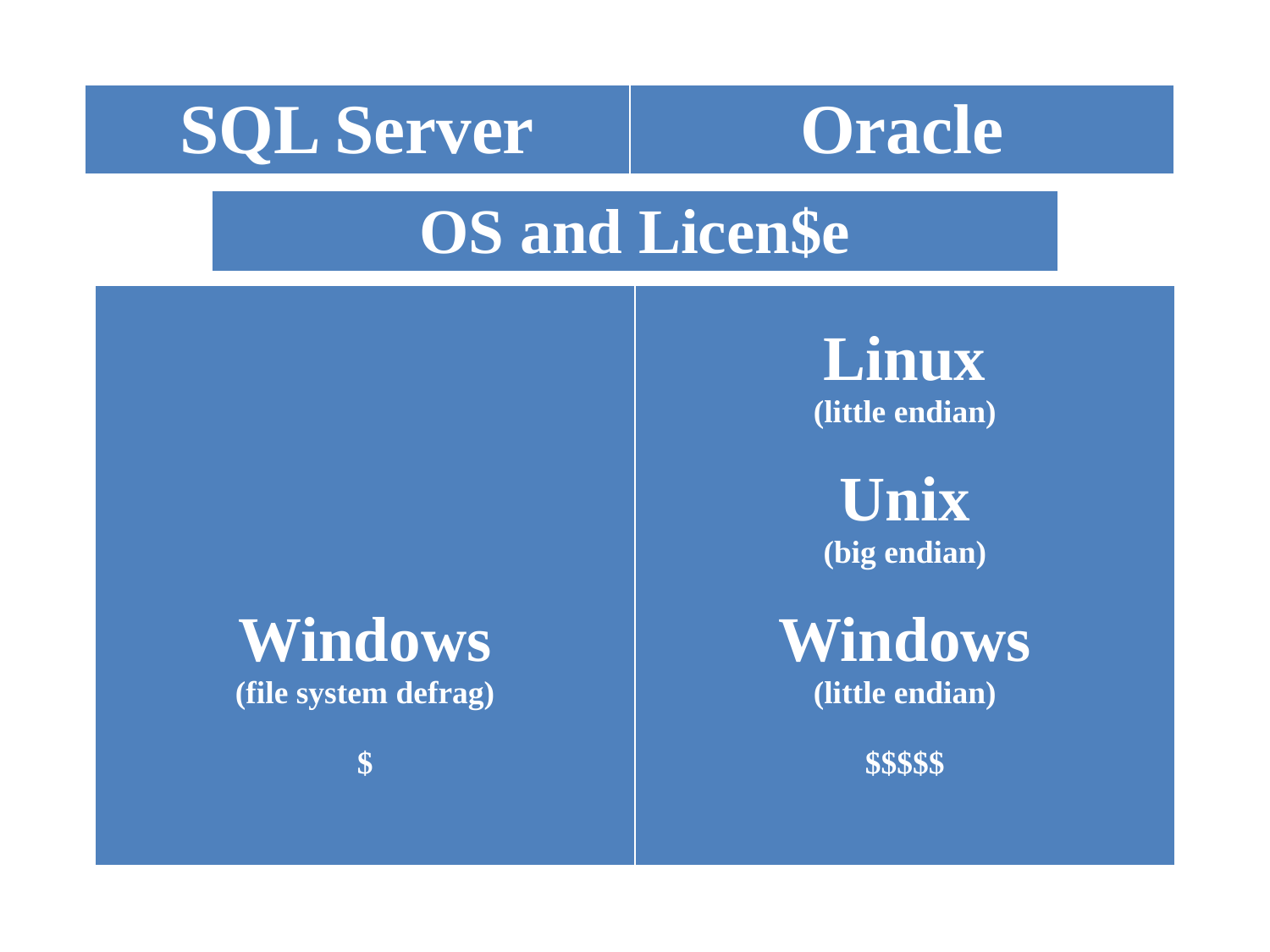

| SQL Server | Oracle |
| --- | --- |
| OS and Licen$e |
| --- |
| Windows (file system defrag) $ | Linux (little endian) Unix (big endian) Windows (little endian) $$$$$ |
| --- | --- |